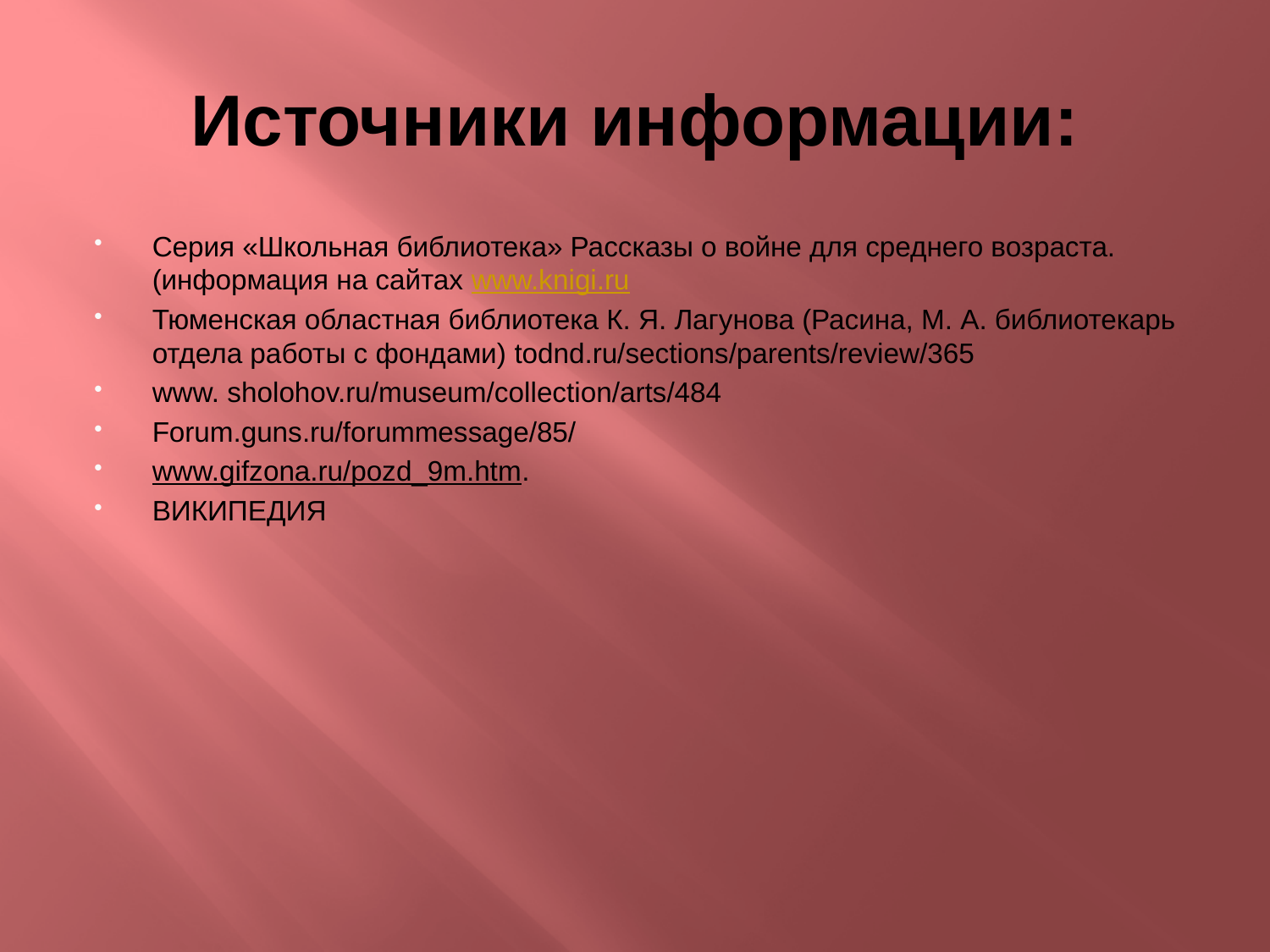

# Источники информации:
Серия «Школьная библиотека» Рассказы о войне для среднего возраста. (информация на сайтах www.knigi.ru
Тюменская областная библиотека К. Я. Лагунова (Расина, М. А. библиотекарь отдела работы с фондами) todnd.ru/sections/parents/review/365
www. sholohov.ru/museum/collection/arts/484
Forum.guns.ru/forummessage/85/
www.gifzona.ru/pozd_9m.htm.
ВИКИПЕДИЯ